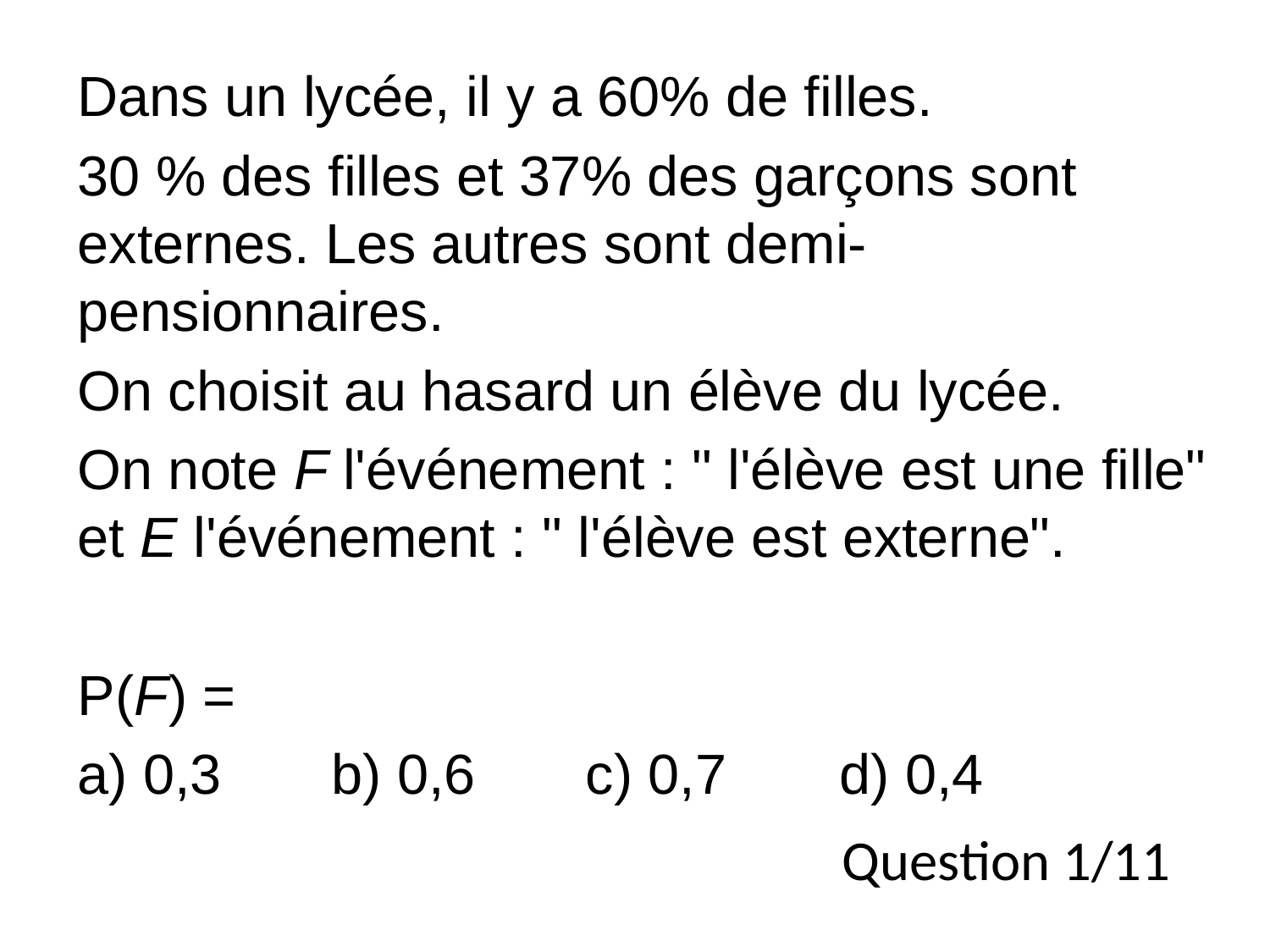

Dans un lycée, il y a 60% de filles.
30 % des filles et 37% des garçons sont externes. Les autres sont demi-pensionnaires.
On choisit au hasard un élève du lycée.
On note F l'événement : " l'élève est une fille" et E l'événement : " l'élève est externe".

P(F) =
a) 0,3	b) 0,6	c) 0,7	d) 0,4
Question 1/11